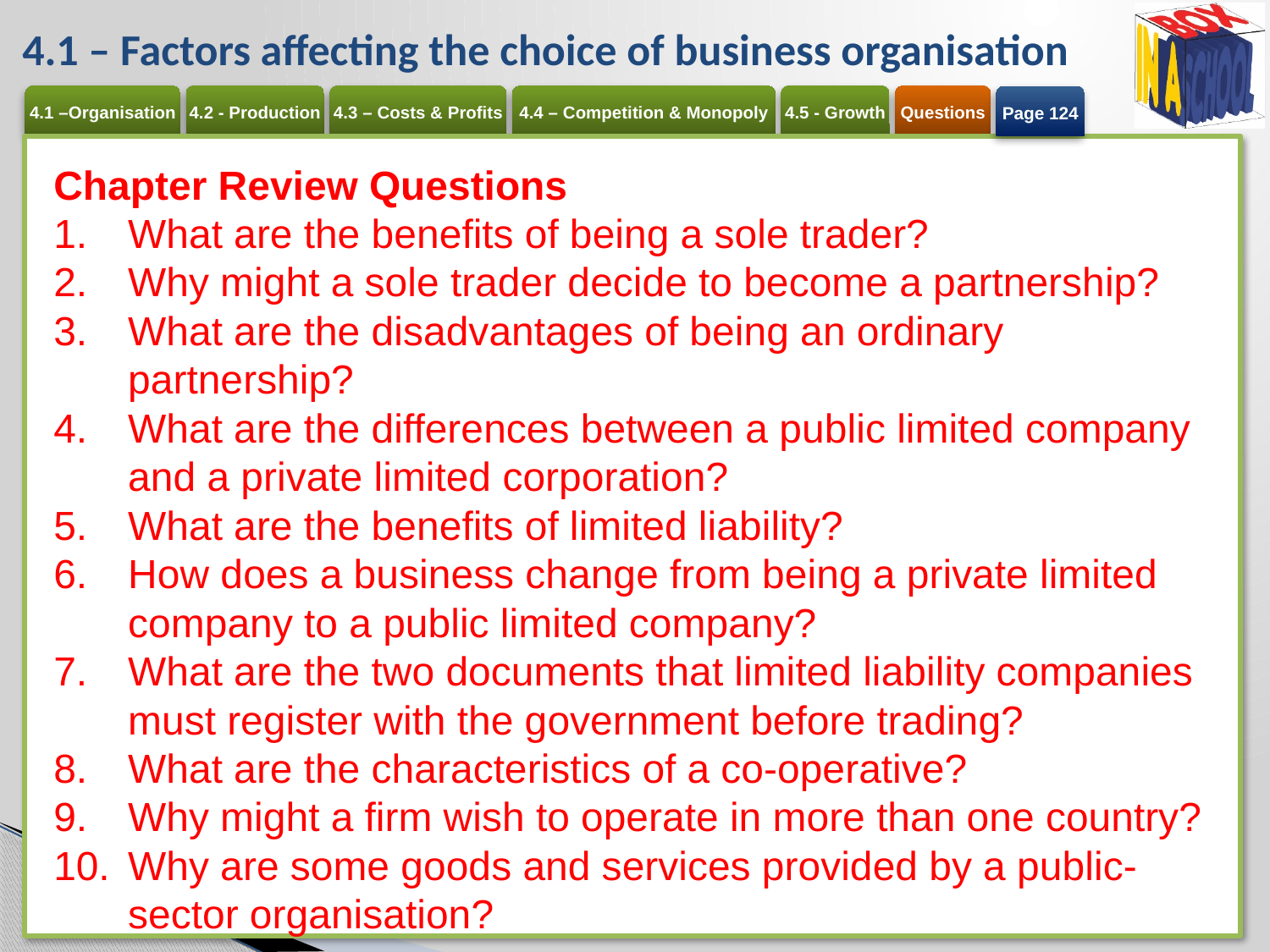

# 4.1 – Factors affecting the choice of business organisation
Page 124
Chapter Review Questions
What are the benefits of being a sole trader?
Why might a sole trader decide to become a partnership?
What are the disadvantages of being an ordinary partnership?
What are the differences between a public limited company and a private limited corporation?
What are the benefits of limited liability?
How does a business change from being a private limited company to a public limited company?
What are the two documents that limited liability companies must register with the government before trading?
What are the characteristics of a co-operative?
Why might a firm wish to operate in more than one country?
Why are some goods and services provided by a public-sector organisation?